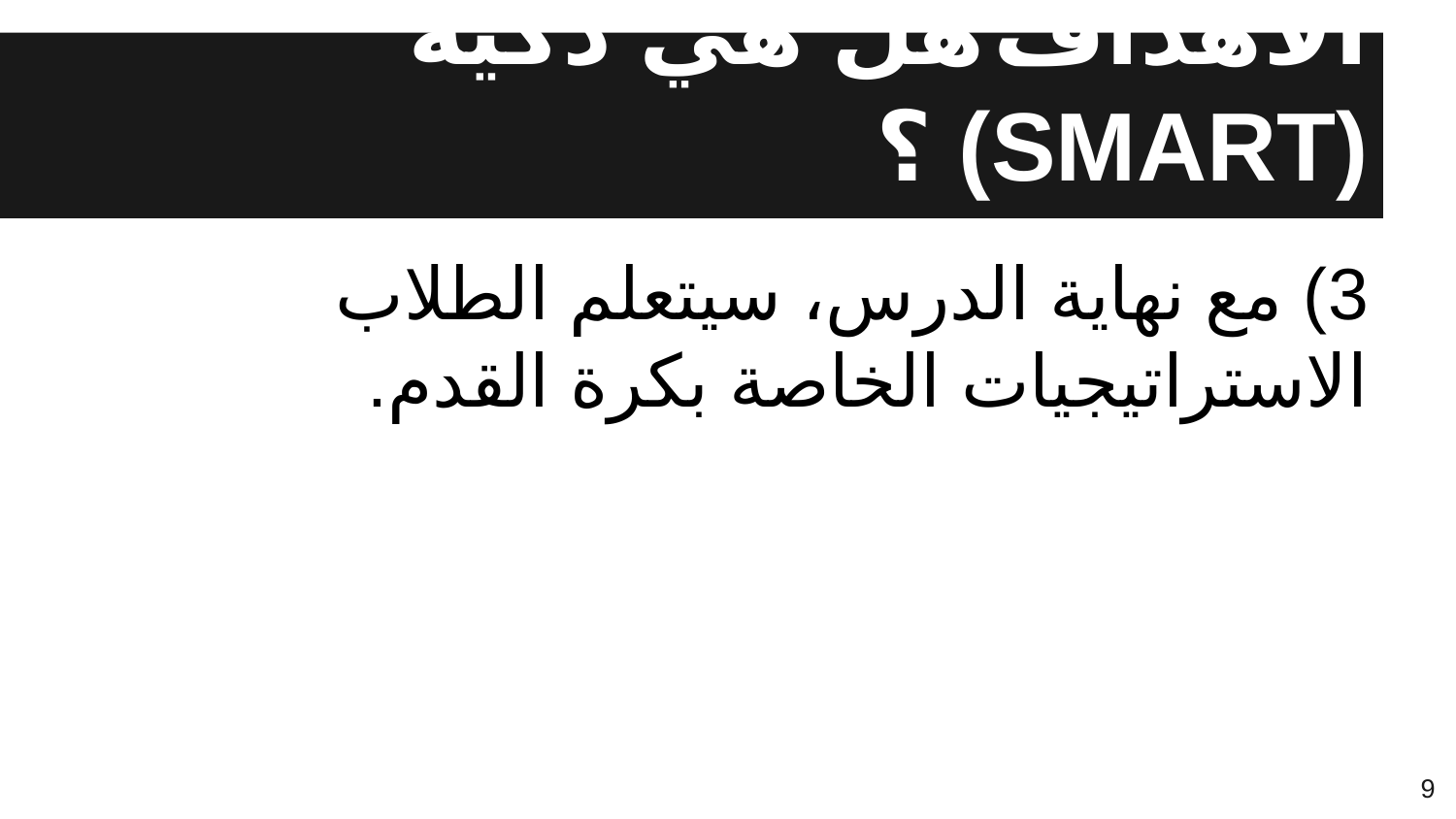

# الأهداف هل هي ذكية (SMART) ؟
3) مع نهاية الدرس، سيتعلم الطلاب الاستراتيجيات الخاصة بكرة القدم.
9